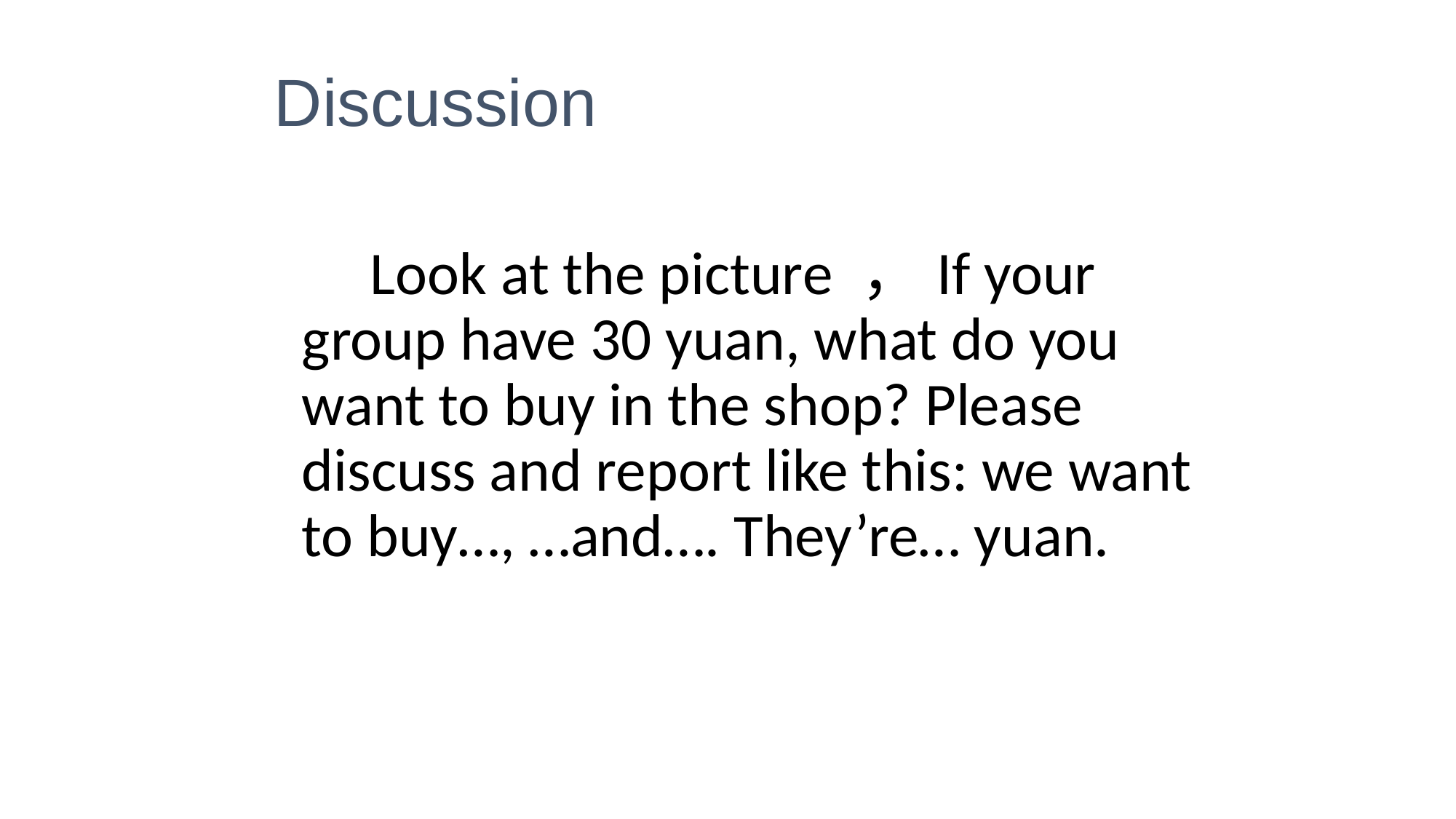

Discussion
       Look at the picture ，If your group have 30 yuan, what do you want to buy in the shop? Please discuss and report like this: we want to buy…, …and…. They’re… yuan.